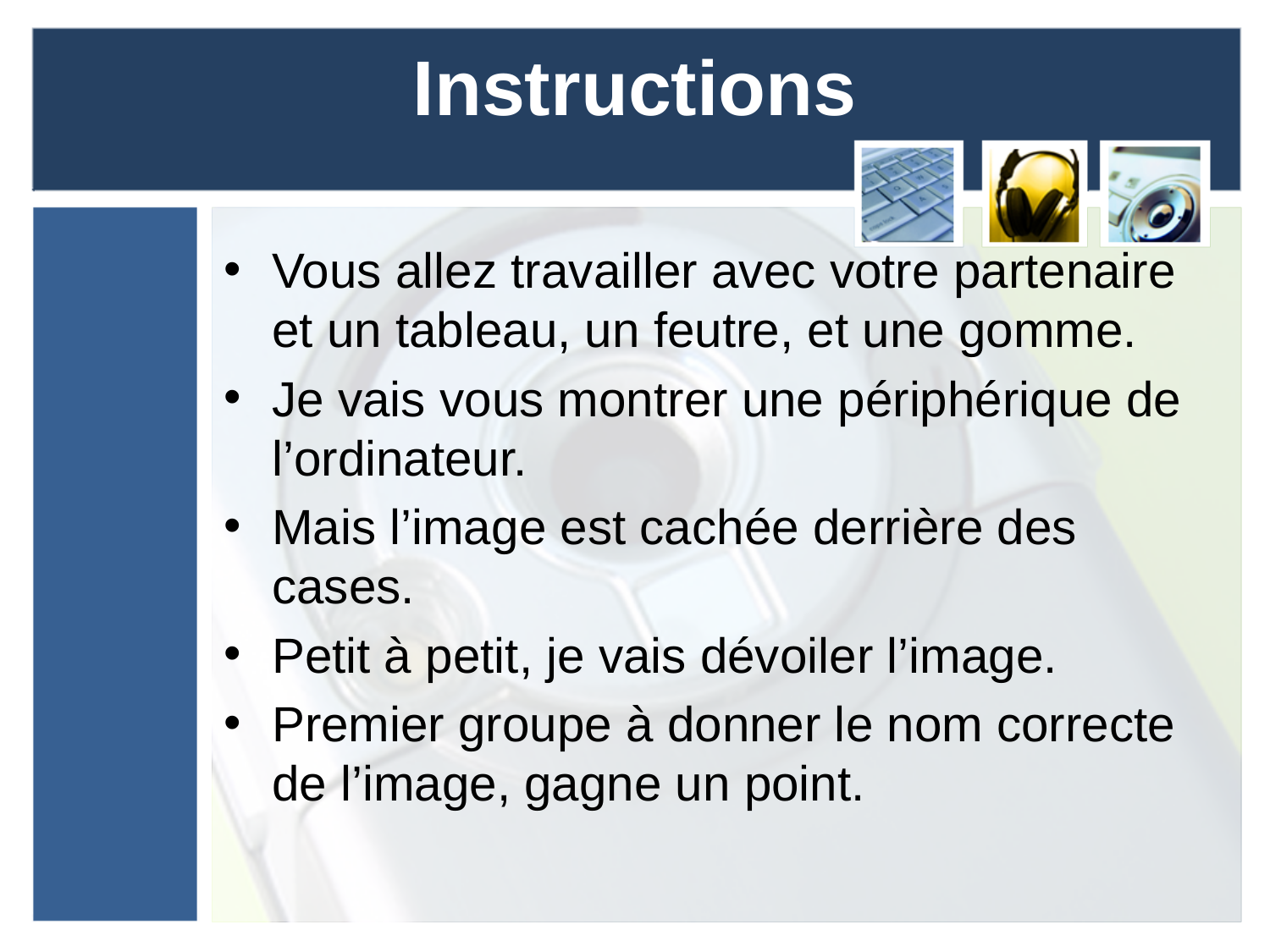

# Instructions
Vous allez travailler avec votre partenaire et un tableau, un feutre, et une gomme.
Je vais vous montrer une périphérique de l’ordinateur.
Mais l’image est cachée derrière des cases.
Petit à petit, je vais dévoiler l’image.
Premier groupe à donner le nom correcte de l’image, gagne un point.